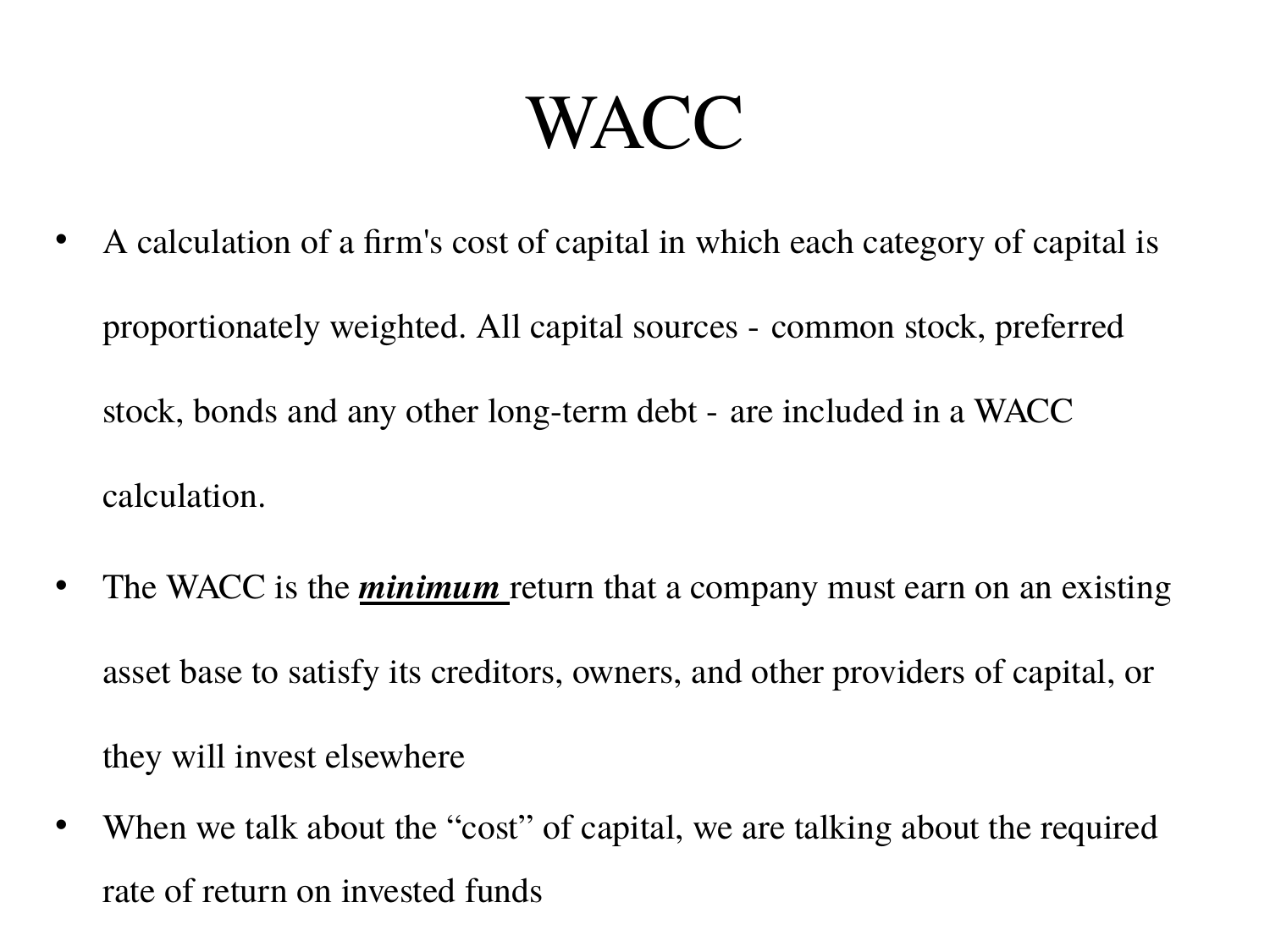

# WACC
A calculation of a firm's cost of capital in which each category of capital is proportionately weighted. All capital sources - common stock, preferred stock, bonds and any other long-term debt - are included in a WACC calculation.
The WACC is the minimum return that a company must earn on an existing asset base to satisfy its creditors, owners, and other providers of capital, or they will invest elsewhere
When we talk about the “cost” of capital, we are talking about the required rate of return on invested funds